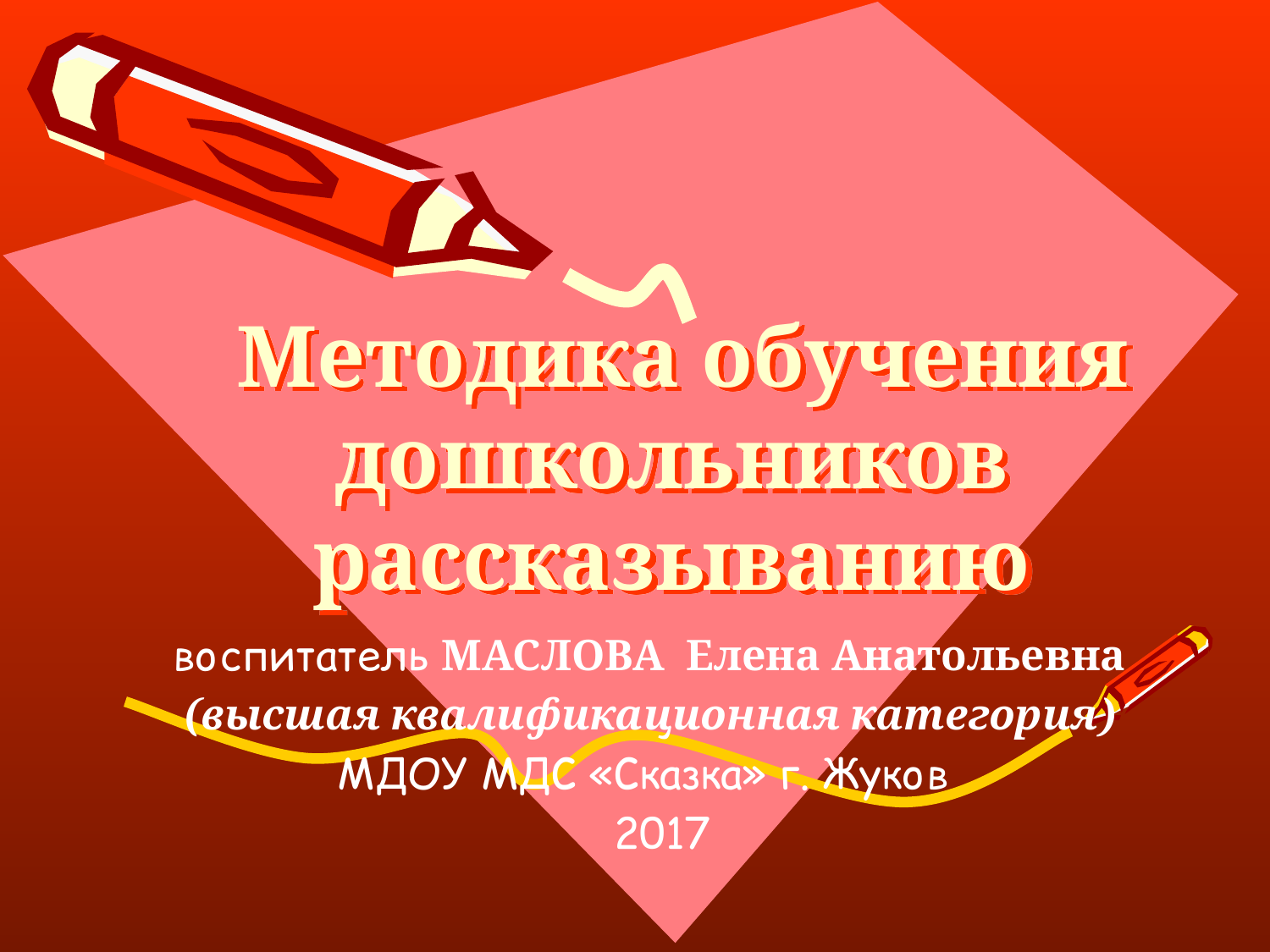

# Методика обучения дошкольников рассказыванию

воспитатель МАСЛОВА  Елена Анатольевна
(высшая квалификационная категория)
МДОУ МДС «Сказка» г. Жуков
 2017